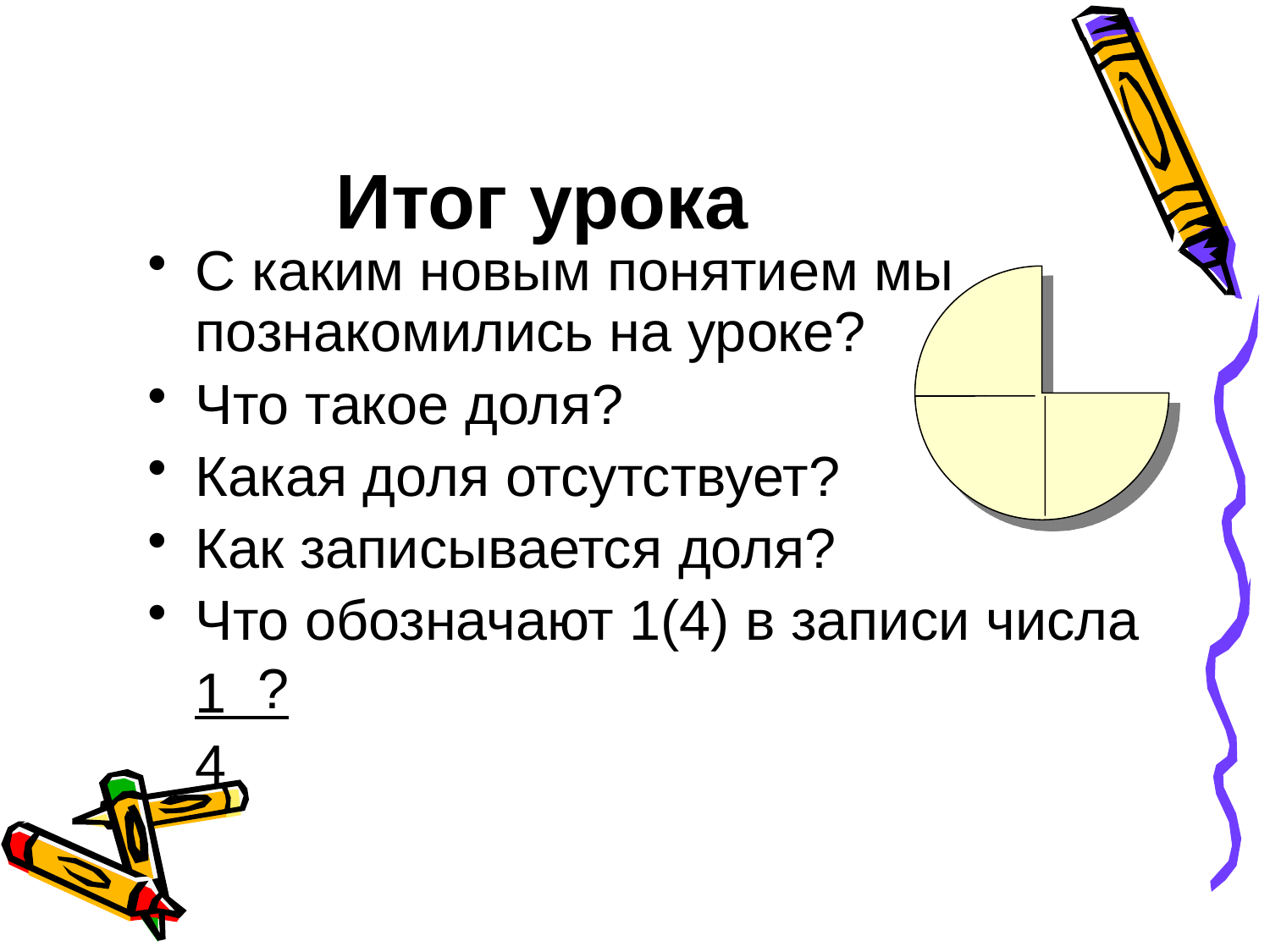

# Итог урока
С каким новым понятием мы познакомились на уроке?
Что такое доля?
Какая доля отсутствует?
Как записывается доля?
Что обозначают 1(4) в записи числа
   1
   4

?